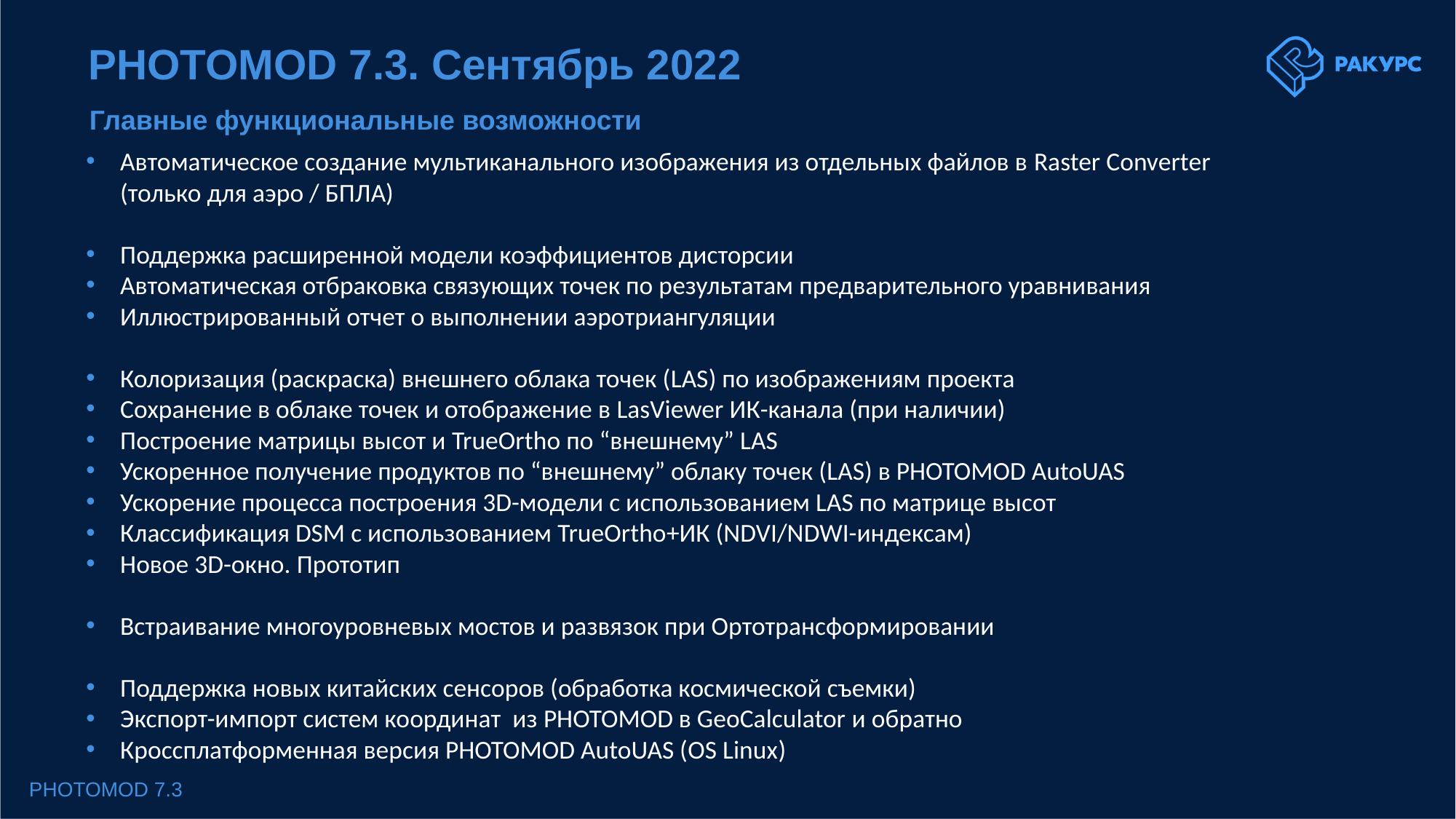

PHOTOMOD 7.3. Сентябрь 2022
Главные функциональные возможности
Автоматическое создание мультиканального изображения из отдельных файлов в Raster Converter (только для аэро / БПЛА)

Поддержка расширенной модели коэффициентов дисторсии
Автоматическая отбраковка связующих точек по результатам предварительного уравнивания
Иллюстрированный отчет о выполнении аэротриангуляции

Колоризация (раскраска) внешнего облака точек (LAS) по изображениям проекта
Сохранение в облаке точек и отображение в LasViewer ИК-канала (при наличии)
Построение матрицы высот и TrueOrtho по “внешнему” LAS
Ускоренное получение продуктов по “внешнему” облаку точек (LAS) в PHOTOMOD AutoUAS
Ускорение процесса построения 3D-модели с использованием LAS по матрице высот
Классификация DSM с использованием TrueOrtho+ИК (NDVI/NDWI-индексам)
Новое 3D-окно. Прототип

Встраивание многоуровневых мостов и развязок при Ортотрансформировании

Поддержка новых китайских сенсоров (обработка космической съемки)
Экспорт-импорт систем координат  из PHOTOMOD в GeoCalculator и обратно
Кроссплатформенная версия PHOTOMOD AutoUAS (OS Linux)
PHOTOMOD 7.3